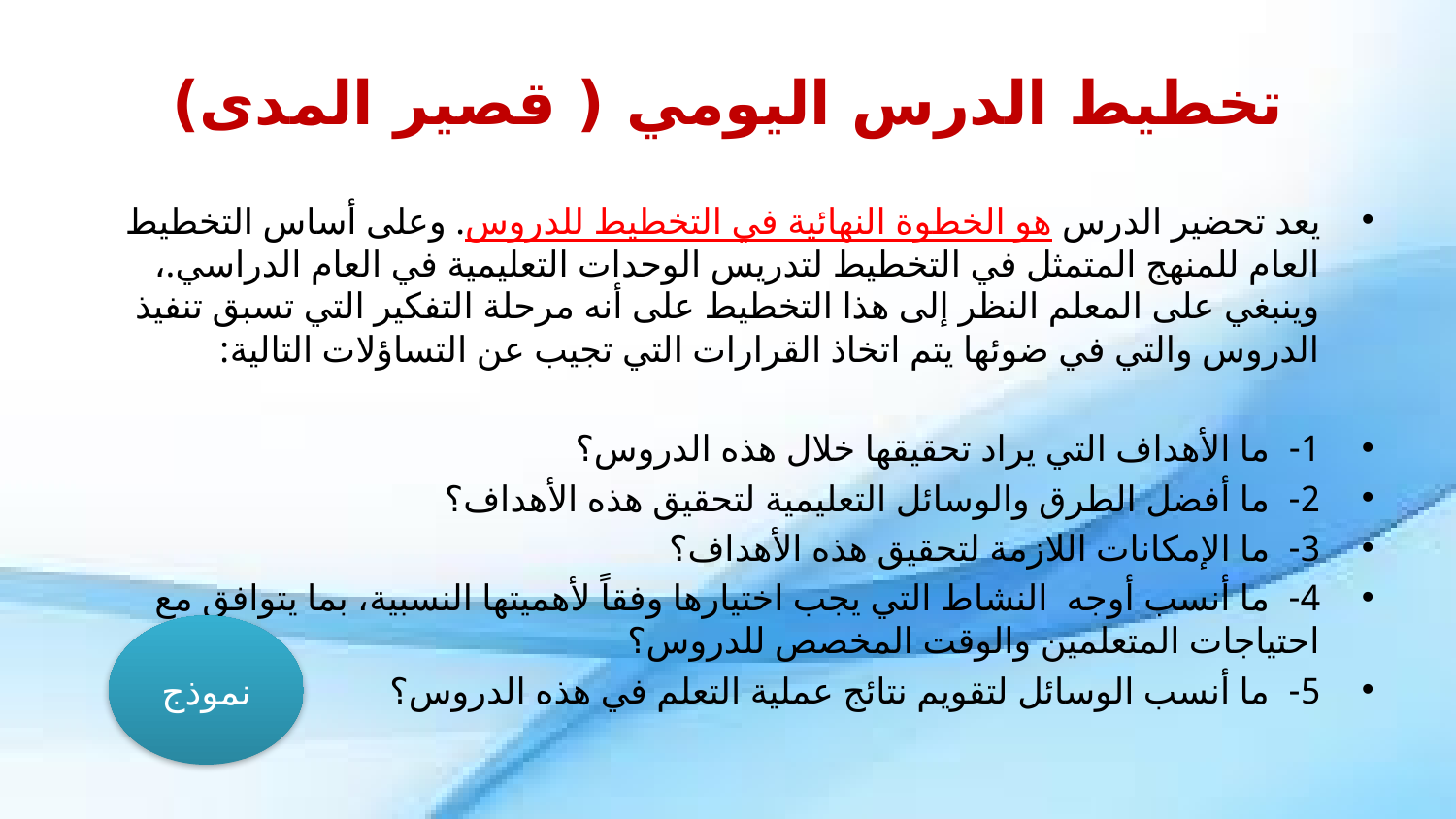

# تخطيط الدرس اليومي ( قصير المدى)
يعد تحضير الدرس هو الخطوة النهائية في التخطيط للدروس. وعلى أساس التخطيط العام للمنهج المتمثل في التخطيط لتدريس الوحدات التعليمية في العام الدراسي.، وينبغي على المعلم النظر إلى هذا التخطيط على أنه مرحلة التفكير التي تسبق تنفيذ الدروس والتي في ضوئها يتم اتخاذ القرارات التي تجيب عن التساؤلات التالية:

1-  ما الأهداف التي يراد تحقيقها خلال هذه الدروس؟
2-  ما أفضل الطرق والوسائل التعليمية لتحقيق هذه الأهداف؟
3-  ما الإمكانات اللازمة لتحقيق هذه الأهداف؟
4-  ما أنسب أوجه  النشاط التي يجب اختيارها وفقاً لأهميتها النسبية، بما يتوافق مع احتياجات المتعلمين والوقت المخصص للدروس؟
5-  ما أنسب الوسائل لتقويم نتائج عملية التعلم في هذه الدروس؟
نموذج